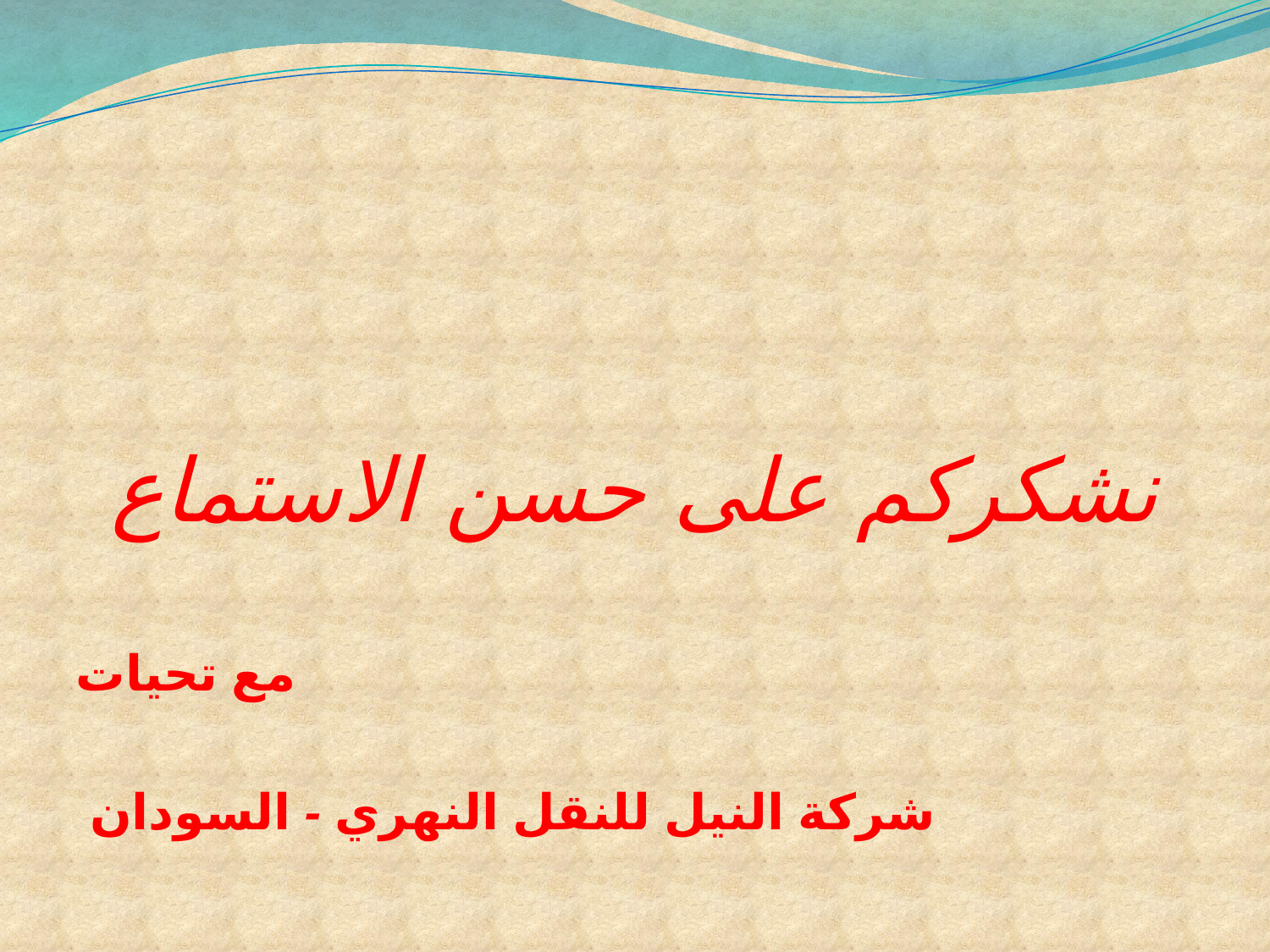

# نشكركم على حسن الاستماع

مع تحيات

 شركة النيل للنقل النهري - السودان